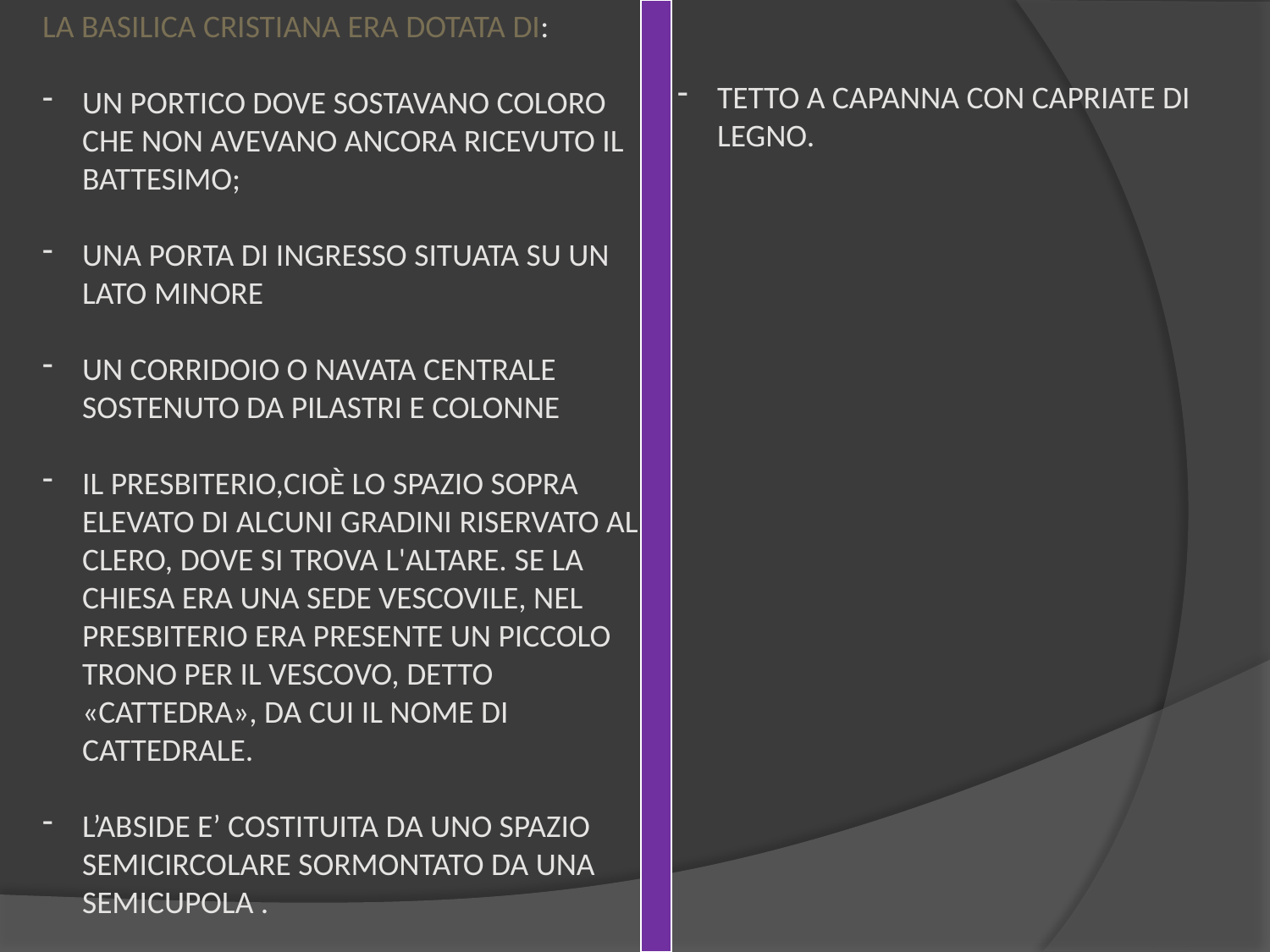

|  |
| --- |
LA BASILICA CRISTIANA ERA DOTATA DI:

UN PORTICO DOVE SOSTAVANO COLORO CHE NON AVEVANO ANCORA RICEVUTO IL BATTESIMO;

UNA PORTA DI INGRESSO SITUATA SU UN LATO MINORE

UN CORRIDOIO O NAVATA CENTRALE SOSTENUTO DA PILASTRI E COLONNE

IL PRESBITERIO,CIOÈ LO SPAZIO SOPRA ELEVATO DI ALCUNI GRADINI RISERVATO AL CLERO, DOVE SI TROVA L'ALTARE. SE LA CHIESA ERA UNA SEDE VESCOVILE, NEL PRESBITERIO ERA PRESENTE UN PICCOLO TRONO PER IL VESCOVO, DETTO «CATTEDRA», DA CUI IL NOME DI CATTEDRALE.

L’ABSIDE E’ COSTITUITA DA UNO SPAZIO SEMICIRCOLARE SORMONTATO DA UNA SEMICUPOLA .

TETTO A CAPANNA CON CAPRIATE DI LEGNO.